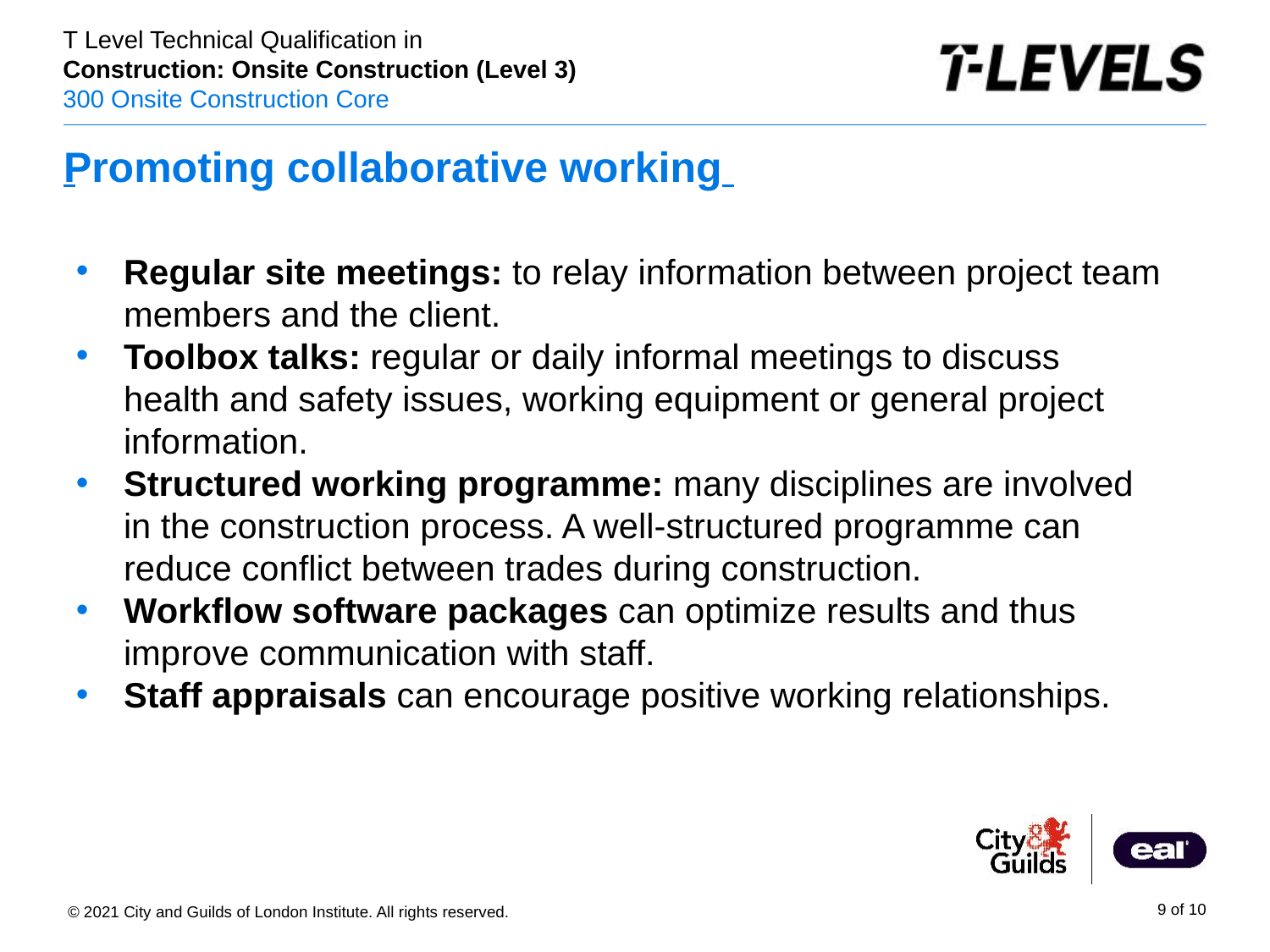

#
Promoting collaborative working
Regular site meetings: to relay information between project team members and the client.
Toolbox talks: regular or daily informal meetings to discuss health and safety issues, working equipment or general project information.
Structured working programme: many disciplines are involved in the construction process. A well-structured programme can reduce conflict between trades during construction.
Workflow software packages can optimize results and thus improve communication with staff.
Staff appraisals can encourage positive working relationships.